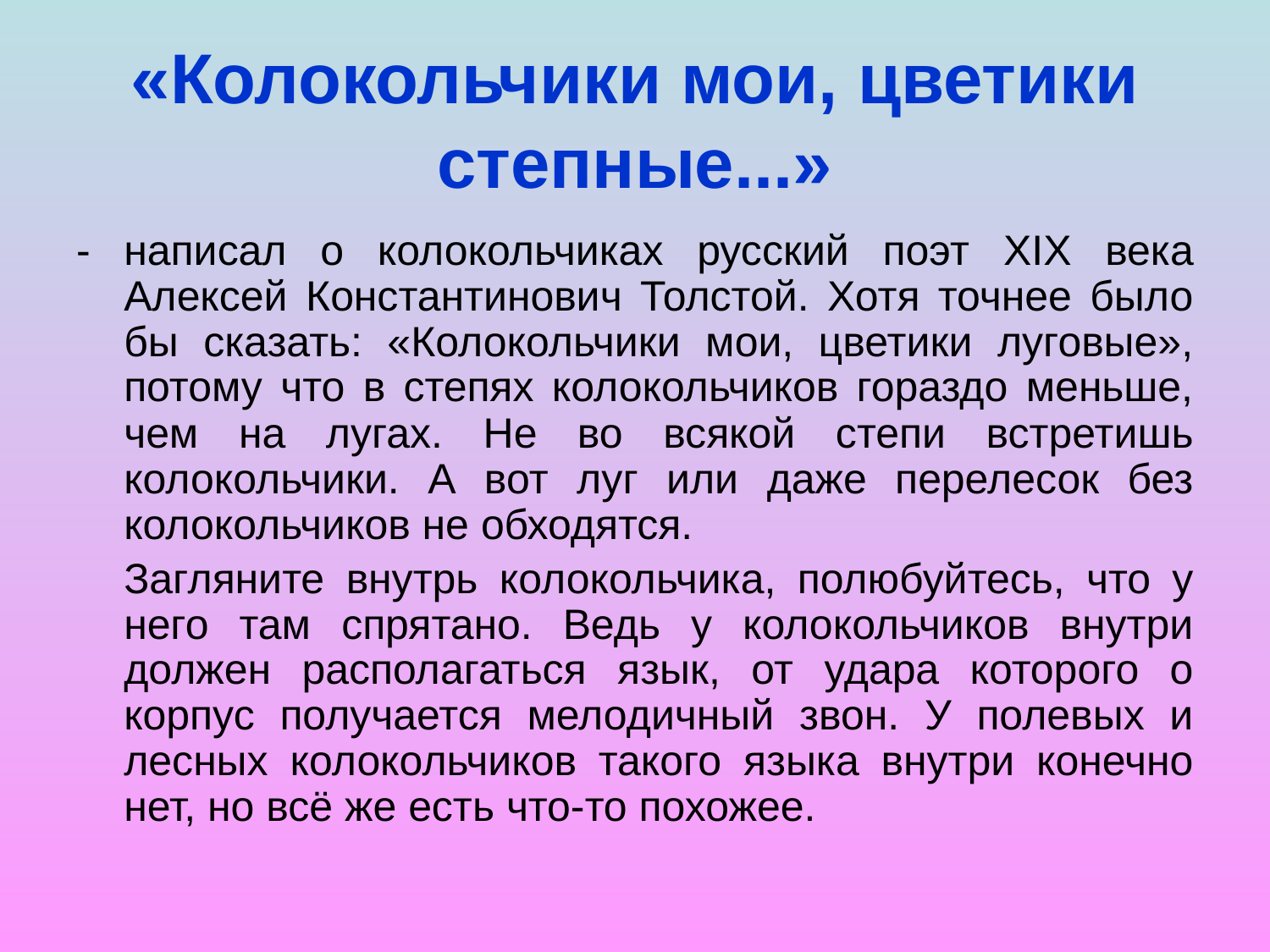

# «Колокольчики мои, цветики степные...»
- написал о колокольчиках русский поэт XIX века Алексей Константинович Толстой. Хотя точнее было бы сказать: «Колокольчики мои, цветики луговые», потому что в степях колокольчиков гораздо меньше, чем на лугах. Не во всякой степи встретишь колокольчики. А вот луг или даже перелесок без колокольчиков не обходятся.
	Загляните внутрь колокольчика, полюбуйтесь, что у него там спрятано. Ведь у колокольчиков внутри должен располагаться язык, от удара которого о корпус получается мелодичный звон. У полевых и лесных колокольчиков такого языка внутри конечно нет, но всё же есть что-то похожее.